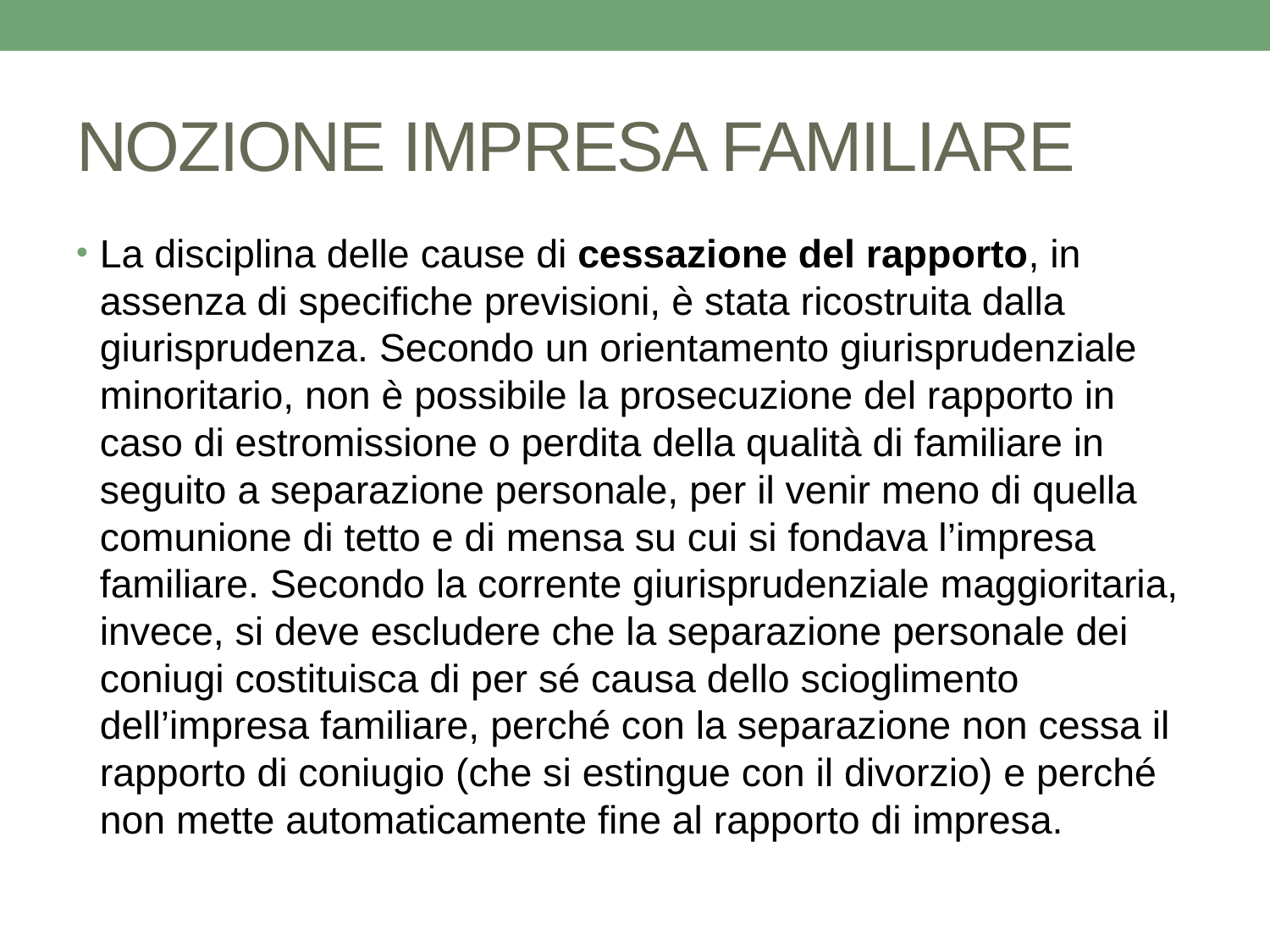

# NOZIONE IMPRESA FAMILIARE
La disciplina delle cause di cessazione del rapporto, in assenza di specifiche previsioni, è stata ricostruita dalla giurisprudenza. Secondo un orientamento giurisprudenziale minoritario, non è possibile la prosecuzione del rapporto in caso di estromissione o perdita della qualità di familiare in seguito a separazione personale, per il venir meno di quella comunione di tetto e di mensa su cui si fondava l’impresa familiare. Secondo la corrente giurisprudenziale maggioritaria, invece, si deve escludere che la separazione personale dei coniugi costituisca di per sé causa dello scioglimento dell’impresa familiare, perché con la separazione non cessa il rapporto di coniugio (che si estingue con il divorzio) e perché non mette automaticamente fine al rapporto di impresa.